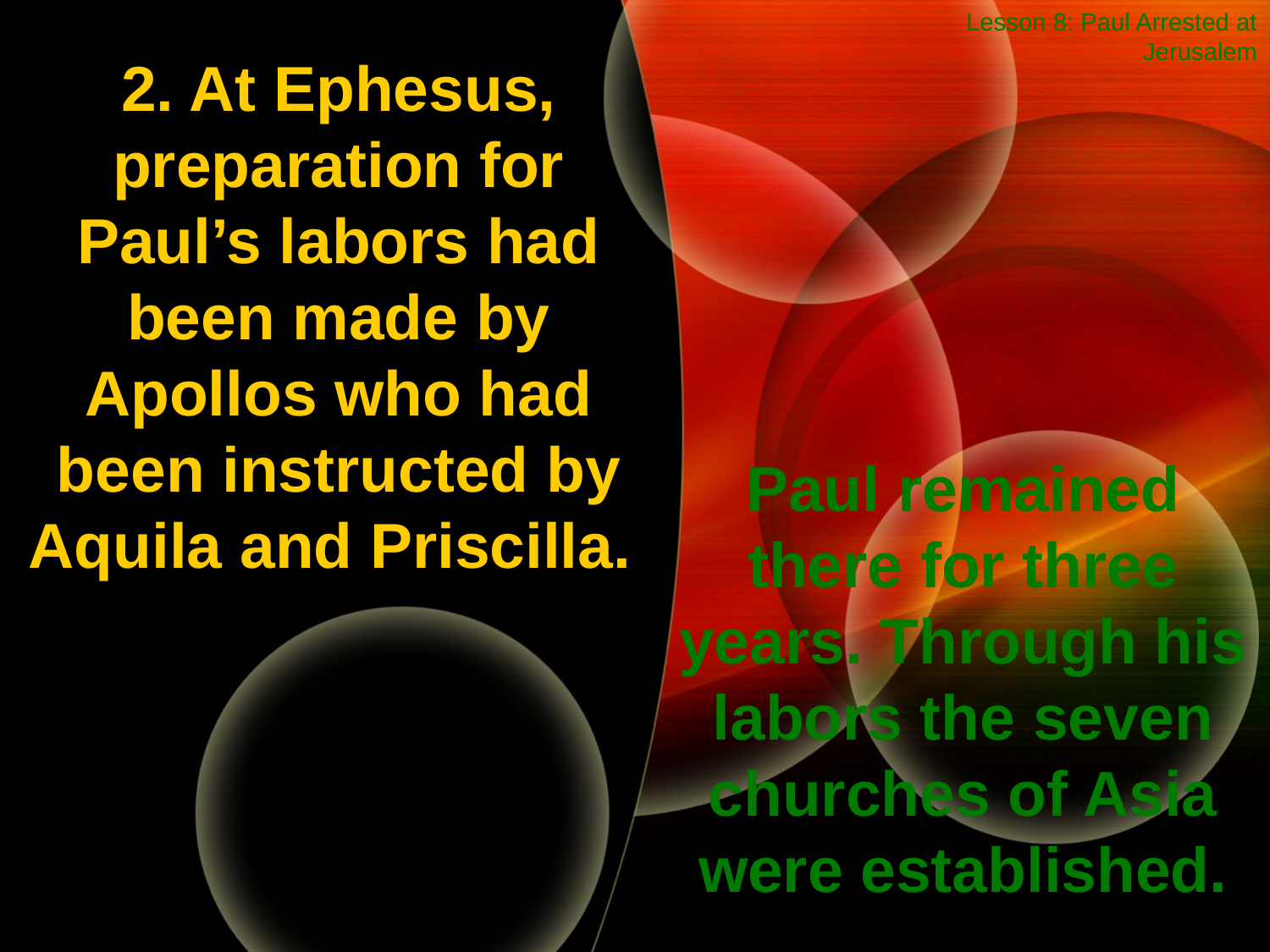

2. At Ephesus, preparation for Paul’s labors had been made by Apollos who had been instructed by Aquila and Priscilla.
Lesson 8: Paul Arrested at Jerusalem
Paul remained there for three years. Through his labors the seven churches of Asia were established.